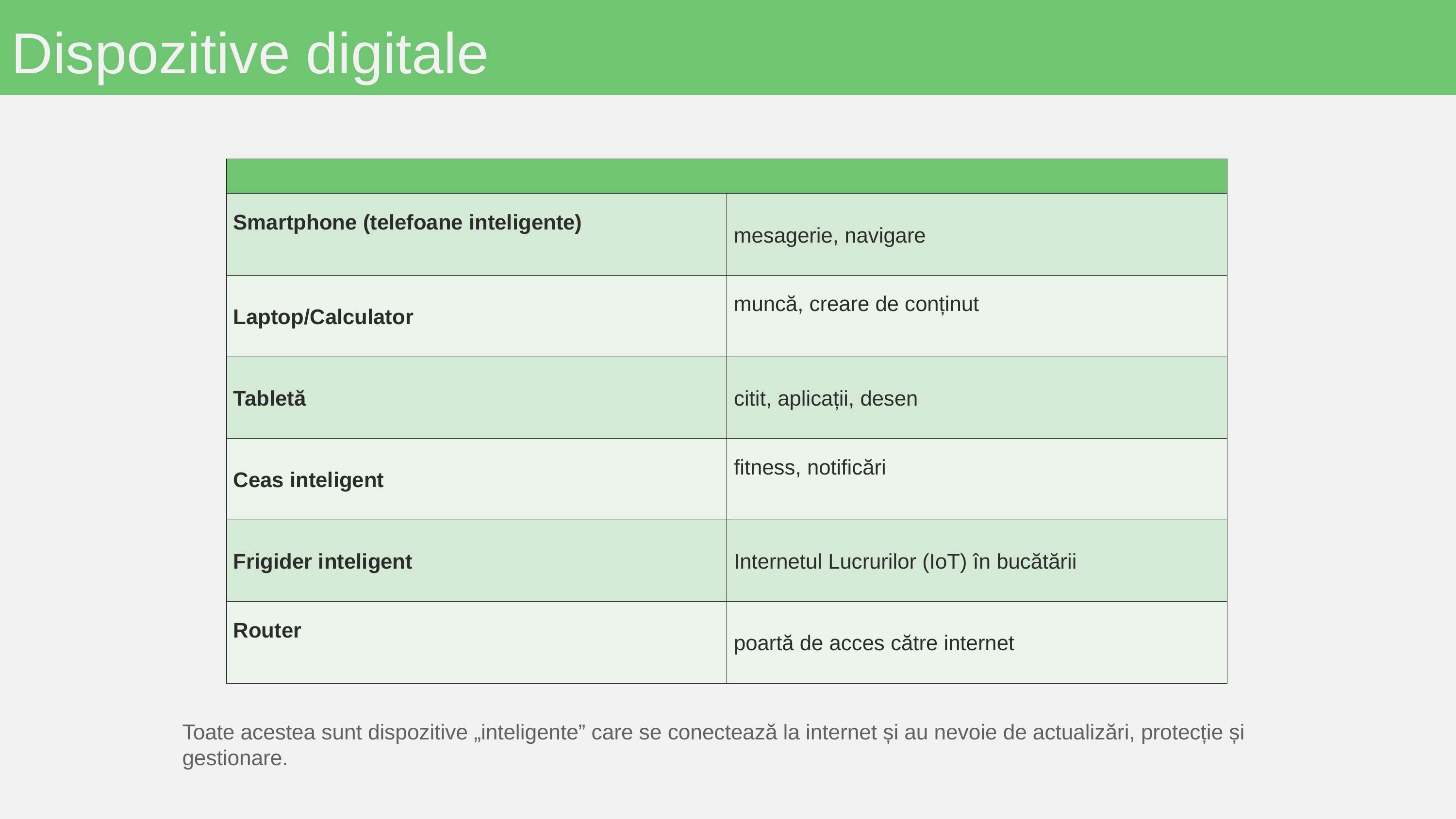

Dispozitive digitale
|  |  |
| --- | --- |
| Smartphone (telefoane inteligente) | mesagerie, navigare |
| Laptop/Calculator | muncă, creare de conținut |
| Tabletă | citit, aplicații, desen |
| Ceas inteligent | fitness, notificări |
| Frigider inteligent | Internetul Lucrurilor (IoT) în bucătării |
| Router | poartă de acces către internet |
Toate acestea sunt dispozitive „inteligente” care se conectează la internet și au nevoie de actualizări, protecție și gestionare.